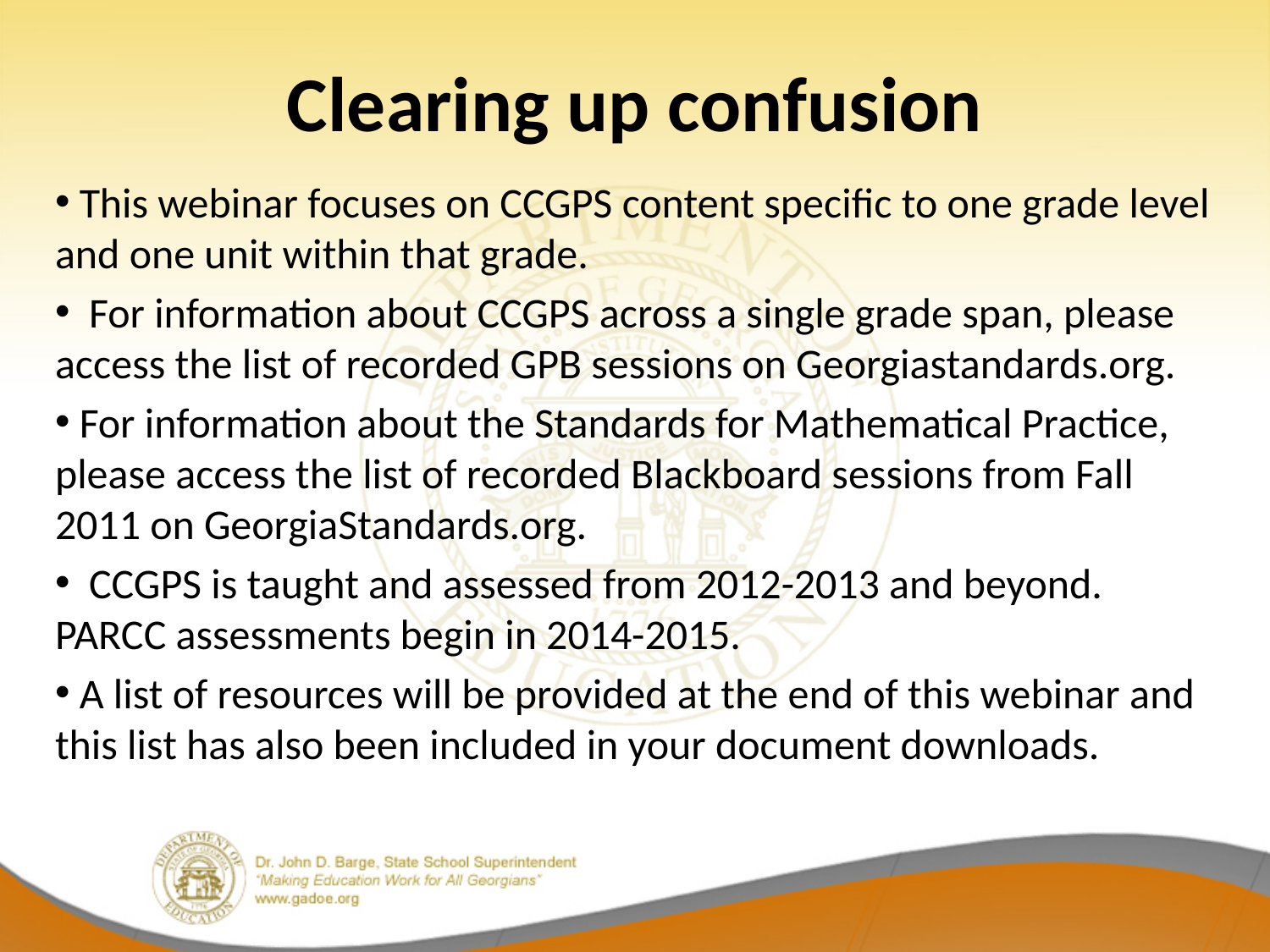

# Clearing up confusion
 This webinar focuses on CCGPS content specific to one grade level and one unit within that grade.
  For information about CCGPS across a single grade span, please access the list of recorded GPB sessions on Georgiastandards.org.
 For information about the Standards for Mathematical Practice, please access the list of recorded Blackboard sessions from Fall 2011 on GeorgiaStandards.org.
  CCGPS is taught and assessed from 2012-2013 and beyond.  PARCC assessments begin in 2014-2015.
 A list of resources will be provided at the end of this webinar and this list has also been included in your document downloads.